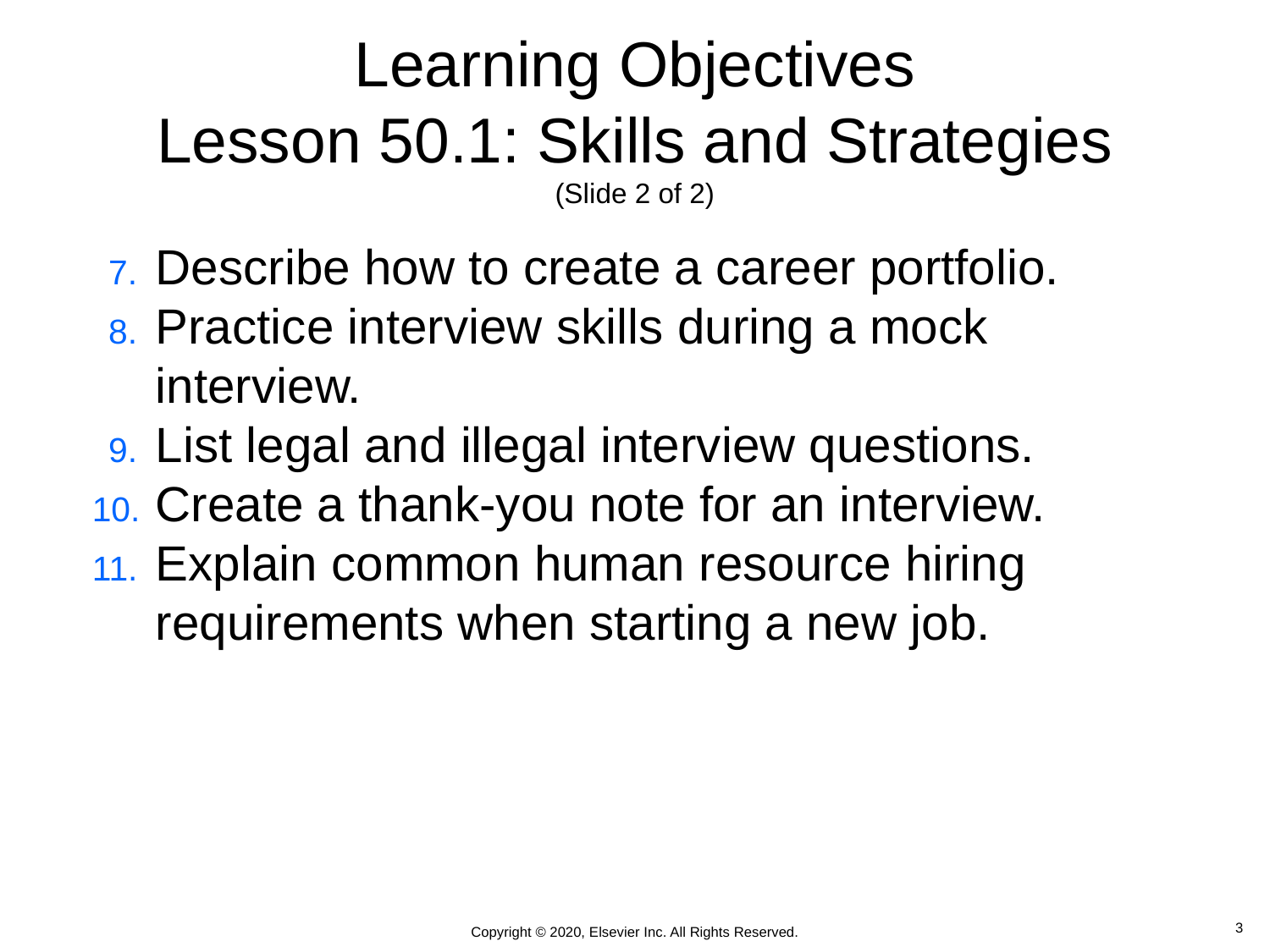

# Learning Objectives Lesson 50.1: Skills and Strategies (Slide 2 of 2)
Describe how to create a career portfolio.
Practice interview skills during a mock interview.
List legal and illegal interview questions.
Create a thank-you note for an interview.
Explain common human resource hiring requirements when starting a new job.

 3